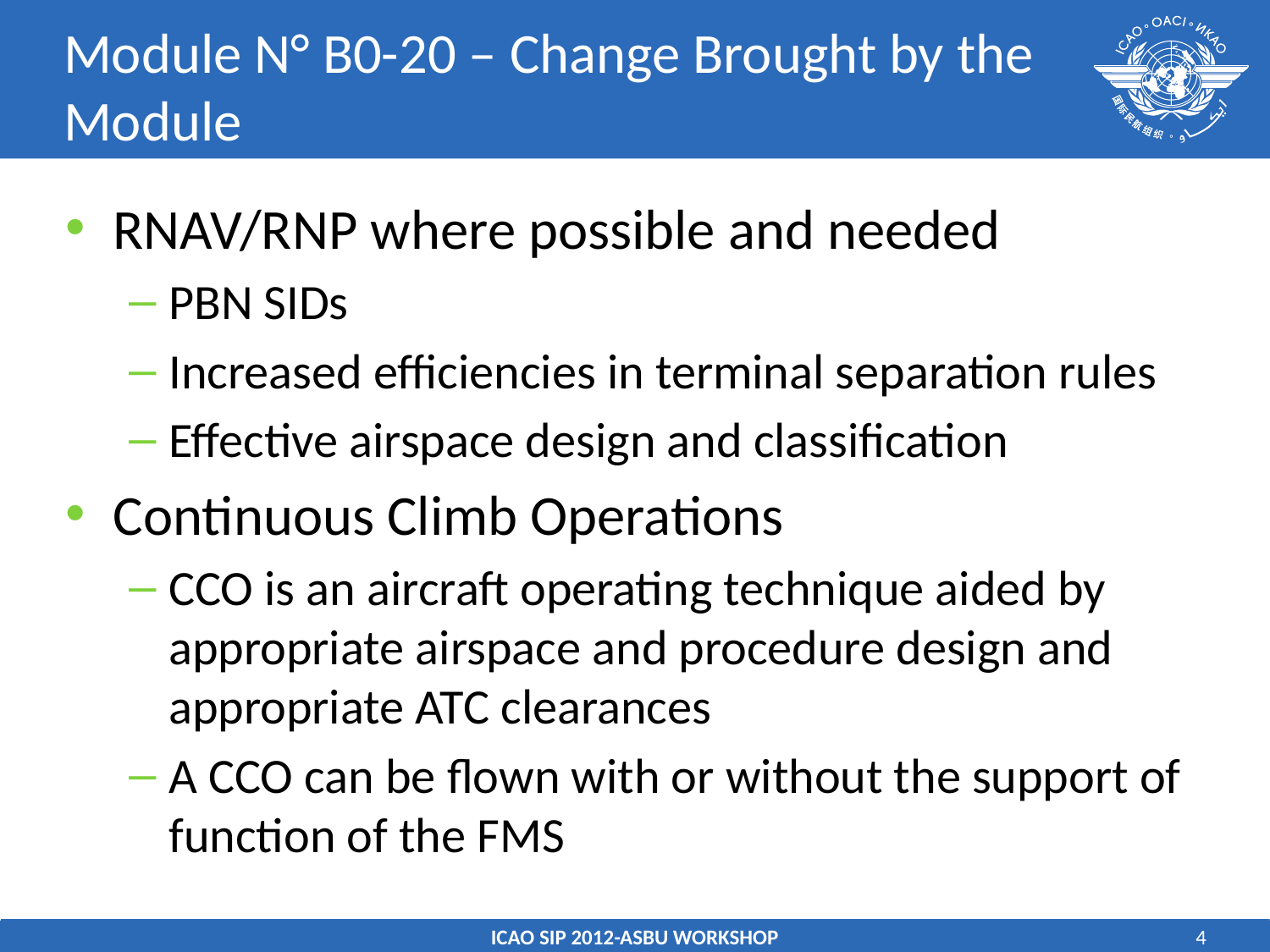

# Module N° B0-20 – Change Brought by the Module
RNAV/RNP where possible and needed
PBN SIDs
Increased efficiencies in terminal separation rules
Effective airspace design and classification
Continuous Climb Operations
CCO is an aircraft operating technique aided by appropriate airspace and procedure design and appropriate ATC clearances
A CCO can be flown with or without the support of function of the FMS
ICAO SIP 2012-ASBU WORKSHOP
4